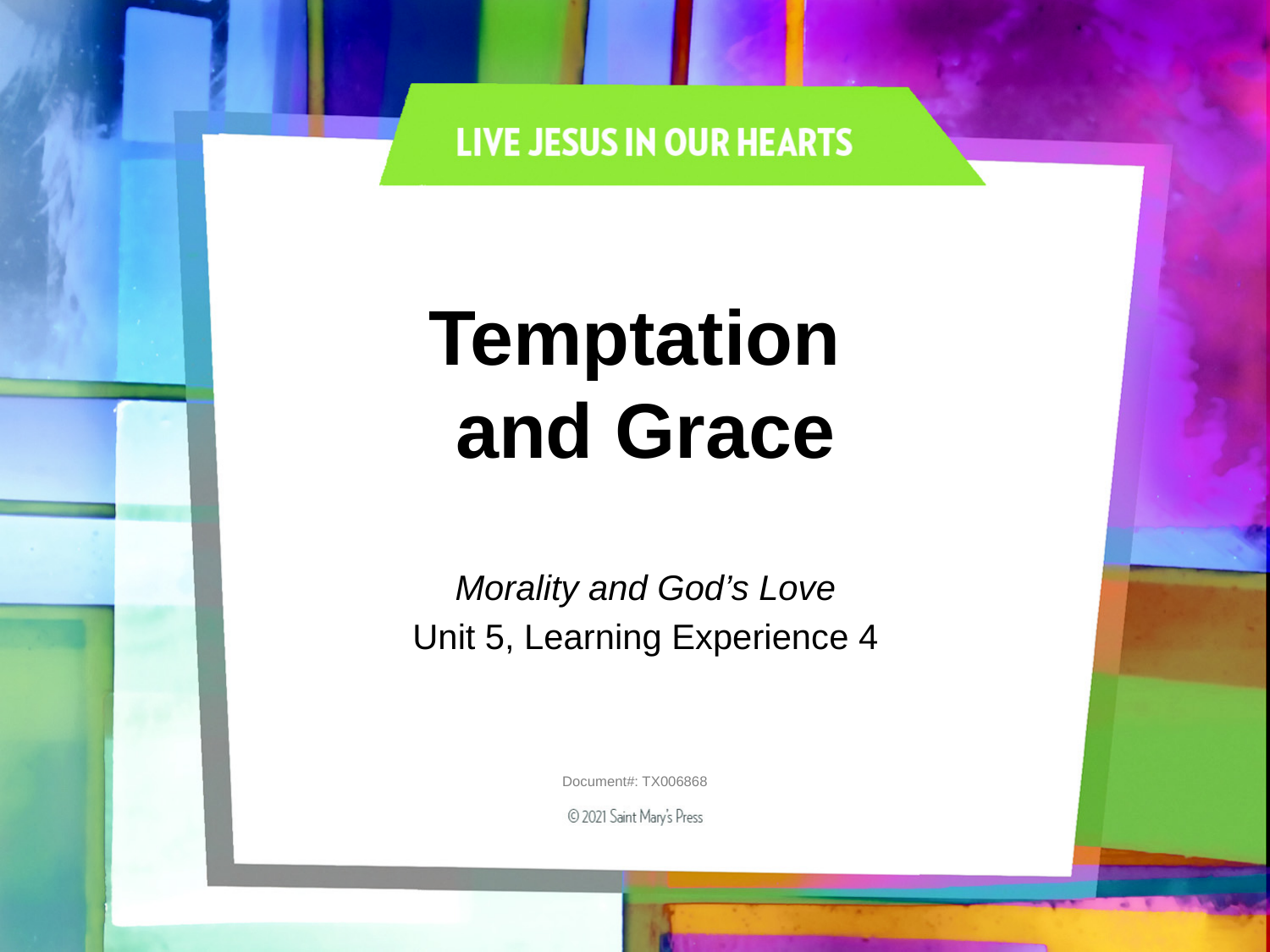

# Temptation and Grace
Morality and God’s Love
Unit 5, Learning Experience 4
Document#: TX006868